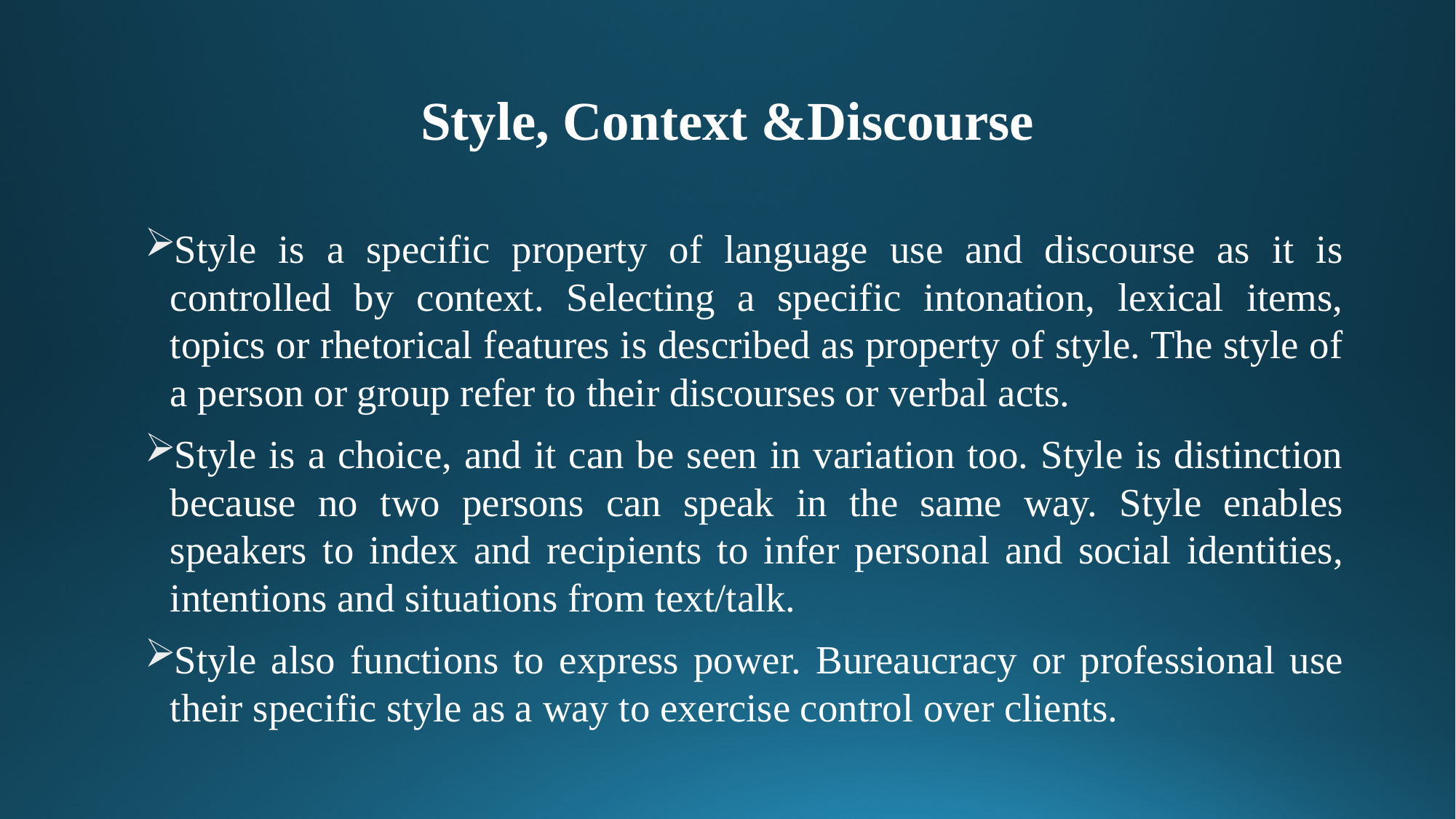

# Style, Context &Discourse
Style is a specific property of language use and discourse as it is controlled by context. Selecting a specific intonation, lexical items, topics or rhetorical features is described as property of style. The style of a person or group refer to their discourses or verbal acts.
Style is a choice, and it can be seen in variation too. Style is distinction because no two persons can speak in the same way. Style enables speakers to index and recipients to infer personal and social identities, intentions and situations from text/talk.
Style also functions to express power. Bureaucracy or professional use their specific style as a way to exercise control over clients.